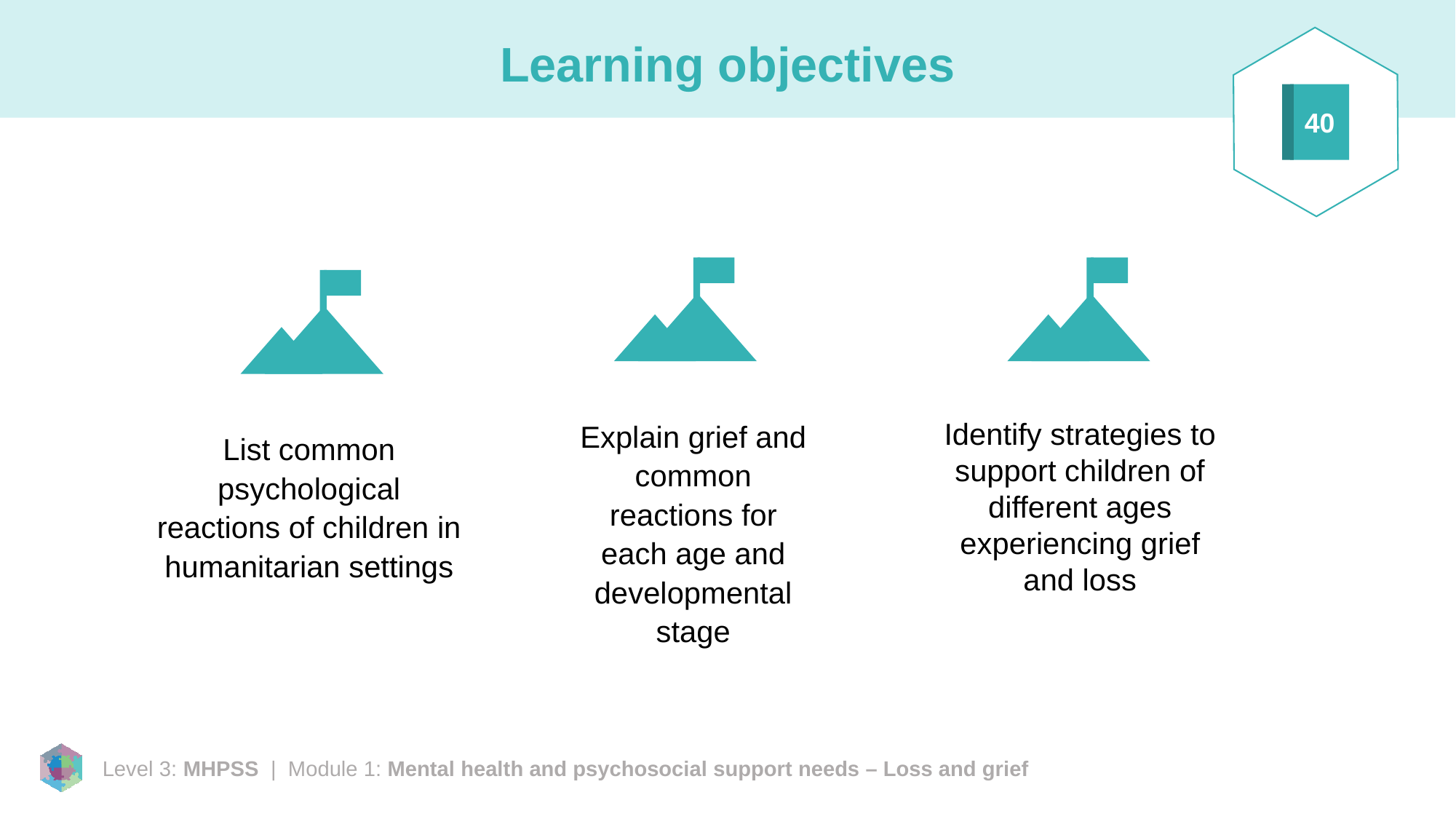

# Learning objectives

40

Explain grief and common reactions for each age and developmental stage
Identify strategies to support children of different ages experiencing grief and loss
List common psychological reactions of children in humanitarian settings